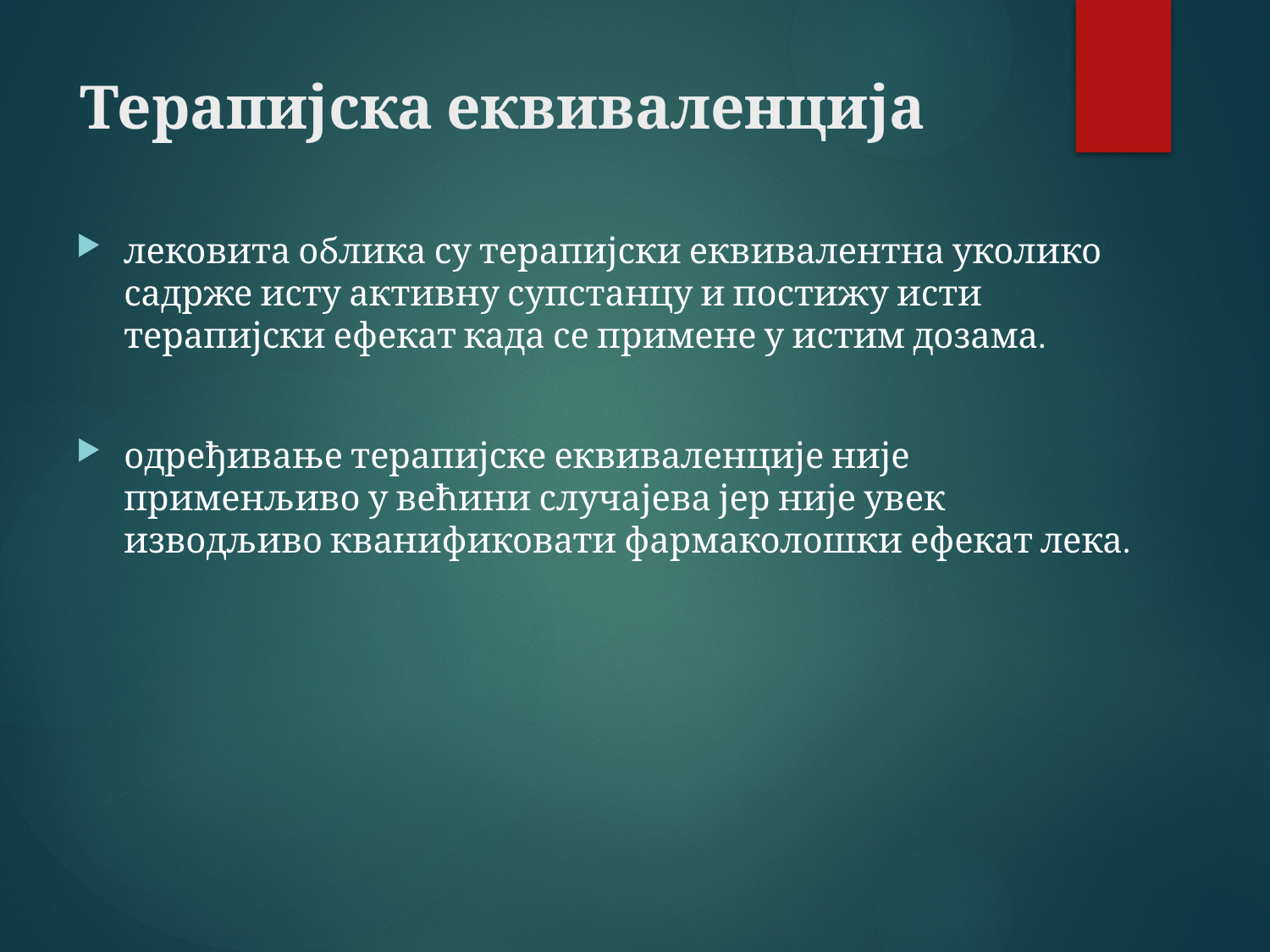

# Терапијска еквиваленција
лековита облика су терапијски еквивалентна уколико садрже исту активну супстанцу и постижу исти терапијски ефекат када се примене у истим дозама.

одређивање терапијске еквиваленције није применљиво у већини случајева јер није увек изводљиво кванификовати фармаколошки ефекат лека.